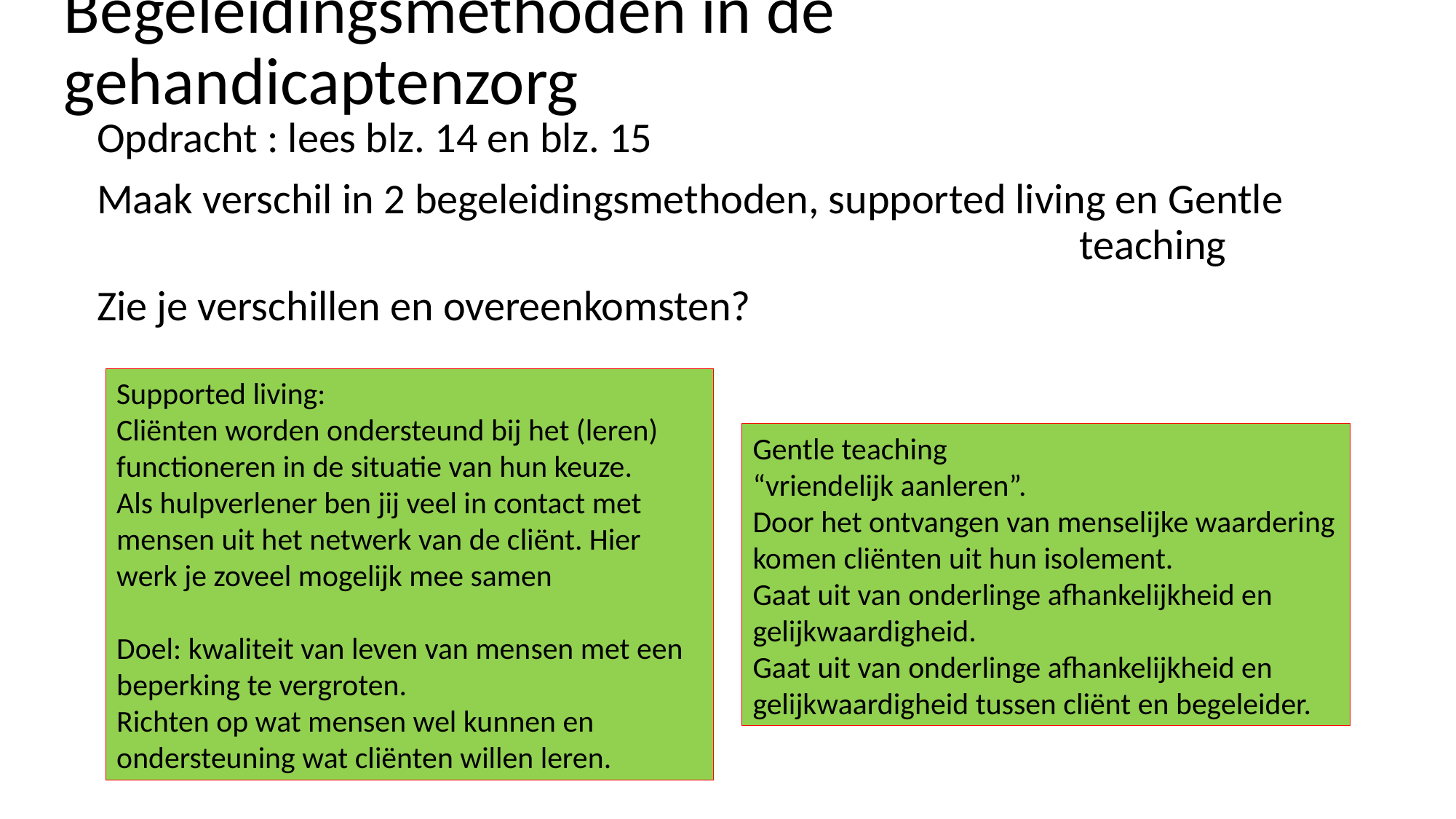

# Begeleidingsmethoden in de gehandicaptenzorg
Opdracht : lees blz. 14 en blz. 15
Maak verschil in 2 begeleidingsmethoden, supported living en Gentle 										teaching
Zie je verschillen en overeenkomsten?
Supported living:
Cliënten worden ondersteund bij het (leren) functioneren in de situatie van hun keuze.
Als hulpverlener ben jij veel in contact met mensen uit het netwerk van de cliënt. Hier werk je zoveel mogelijk mee samen

Doel: kwaliteit van leven van mensen met een beperking te vergroten.
Richten op wat mensen wel kunnen en ondersteuning wat cliënten willen leren.
Gentle teaching
“vriendelijk aanleren”.
Door het ontvangen van menselijke waardering komen cliënten uit hun isolement.
Gaat uit van onderlinge afhankelijkheid en gelijkwaardigheid.
Gaat uit van onderlinge afhankelijkheid en gelijkwaardigheid tussen cliënt en begeleider.